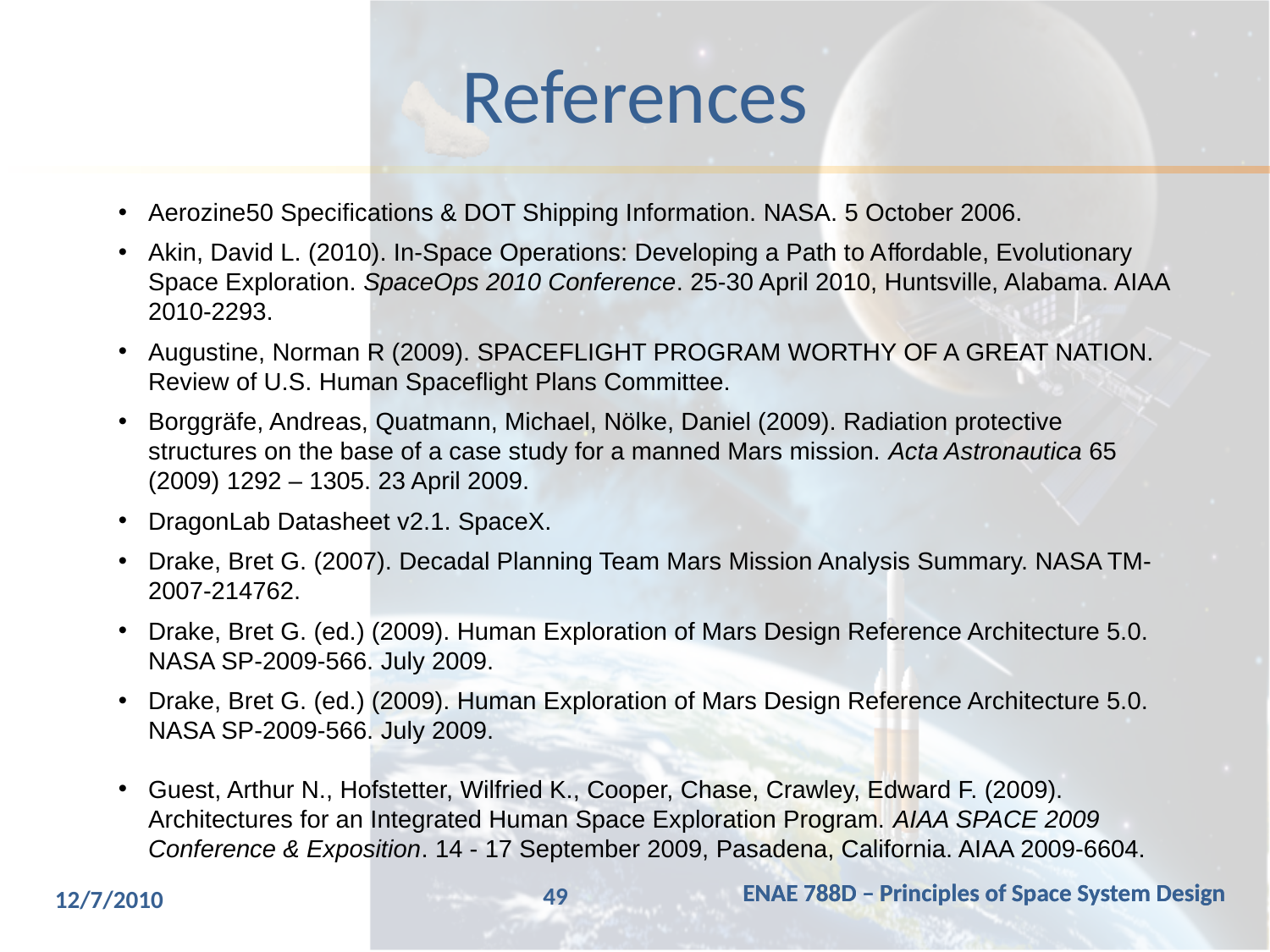

# References
Aerozine­50 Specifications & DOT Shipping Information. NASA. 5 October 2006.
Akin, David L. (2010). In-Space Operations: Developing a Path to Aﬀordable, Evolutionary Space Exploration. SpaceOps 2010 Conference. 25-30 April 2010, Huntsville, Alabama. AIAA 2010-2293.
Augustine, Norman R (2009). SPACEFLIGHT PROGRAM WORTHY OF A GREAT NATION. Review of U.S. Human Spaceflight Plans Committee.
Borggräfe, Andreas, Quatmann, Michael, Nölke, Daniel (2009). Radiation protective structures on the base of a case study for a manned Mars mission. Acta Astronautica 65 (2009) 1292 – 1305. 23 April 2009.
DragonLab Datasheet v2.1. SpaceX.
Drake, Bret G. (2007). Decadal Planning Team Mars Mission Analysis Summary. NASA TM-2007-214762.
Drake, Bret G. (ed.) (2009). Human Exploration of Mars Design Reference Architecture 5.0. NASA SP-2009-566. July 2009.
Drake, Bret G. (ed.) (2009). Human Exploration of Mars Design Reference Architecture 5.0. NASA SP-2009-566. July 2009.

Guest, Arthur N., Hofstetter, Wilfried K., Cooper, Chase, Crawley, Edward F. (2009). Architectures for an Integrated Human Space Exploration Program. AIAA SPACE 2009 Conference & Exposition. 14 - 17 September 2009, Pasadena, California. AIAA 2009-6604.